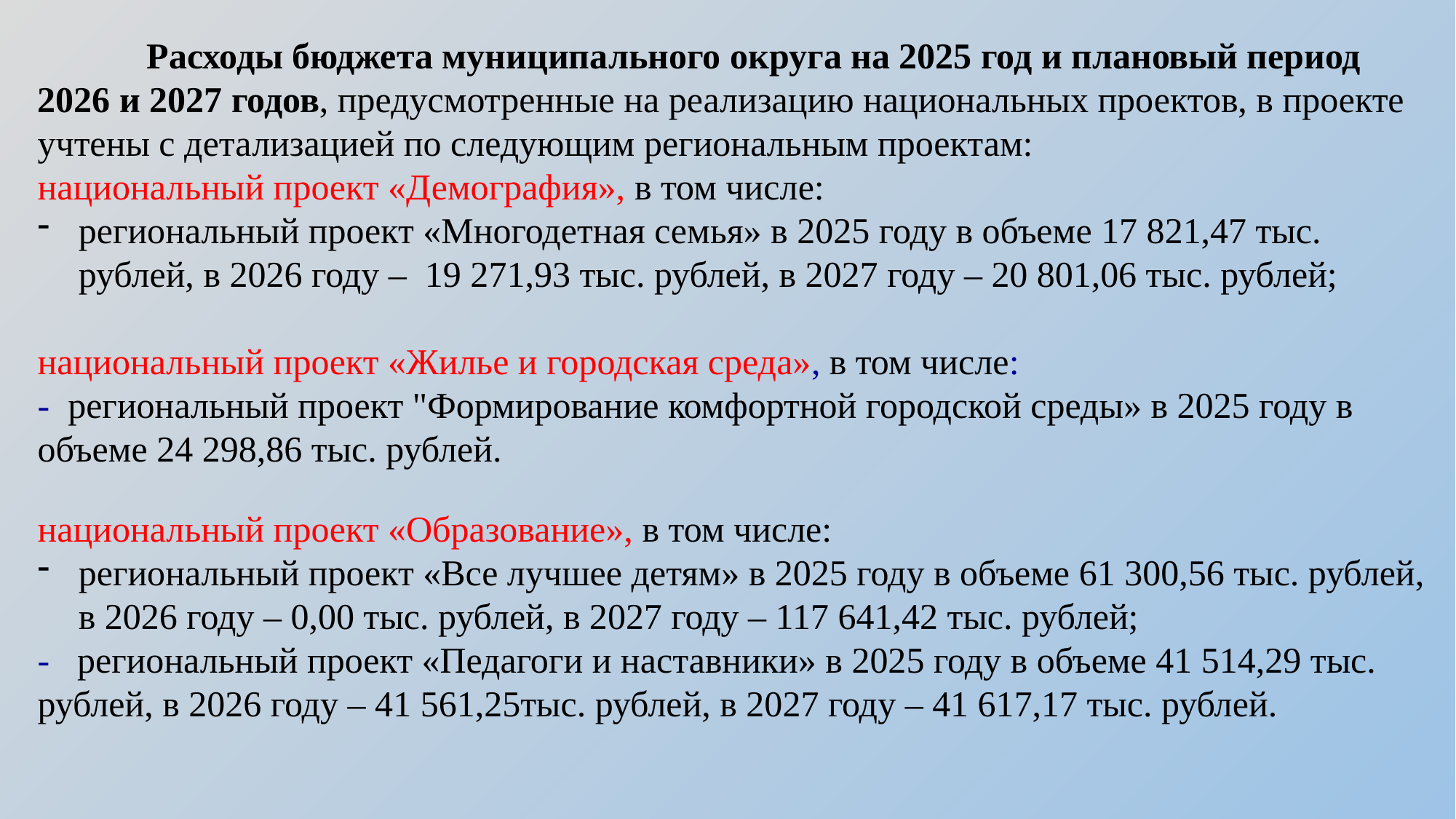

Расходы бюджета муниципального округа на 2025 год и плановый период 2026 и 2027 годов, предусмотренные на реализацию национальных проектов, в проекте учтены с детализацией по следующим региональным проектам:
национальный проект «Демография», в том числе:
региональный проект «Многодетная семья» в 2025 году в объеме 17 821,47 тыс. рублей, в 2026 году –  19 271,93 тыс. рублей, в 2027 году – 20 801,06 тыс. рублей;

национальный проект «Жилье и городская среда», в том числе:
-  региональный проект "Формирование комфортной городской среды» в 2025 году в объеме 24 298,86 тыс. рублей.

национальный проект «Образование», в том числе:
региональный проект «Все лучшее детям» в 2025 году в объеме 61 300,56 тыс. рублей, в 2026 году – 0,00 тыс. рублей, в 2027 году – 117 641,42 тыс. рублей;
-   региональный проект «Педагоги и наставники» в 2025 году в объеме 41 514,29 тыс. рублей, в 2026 году – 41 561,25тыс. рублей, в 2027 году – 41 617,17 тыс. рублей.